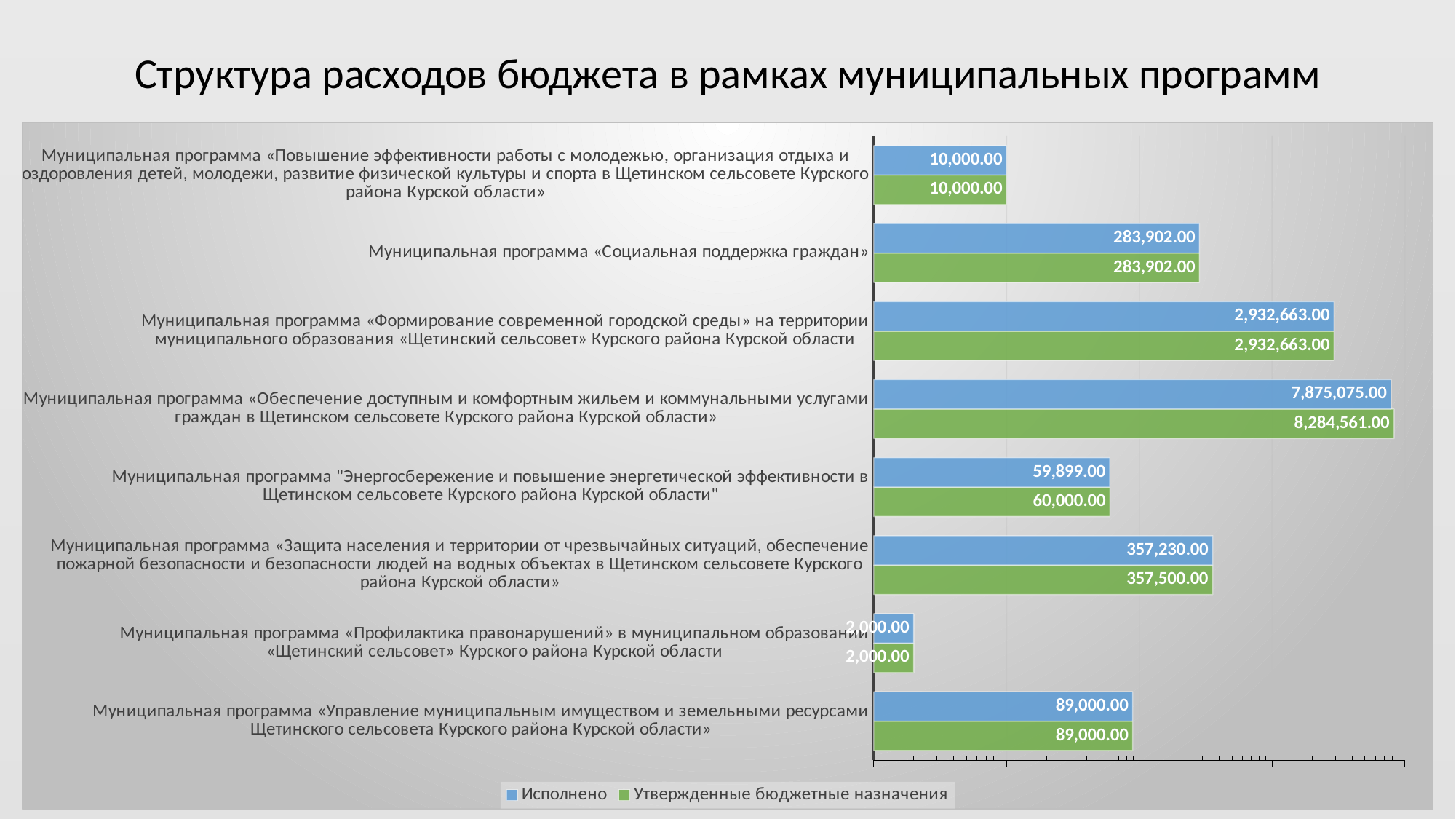

# Структура расходов бюджета в рамках муниципальных программ

### Chart

| Category | Утвержденные бюджетные назначения | Исполнено |
|---|---|---|
| Муниципальная программа «Управление муниципальным имуществом и земельными ресурсами Щетинского сельсовета Курского района Курской области» | 89000.0 | 89000.0 |
| Муниципальная программа «Профилактика правонарушений» в муниципальном образовании «Щетинский сельсовет» Курского района Курской области | 2000.0 | 2000.0 |
| Муниципальная программа «Защита населения и территории от чрезвычайных ситуаций, обеспечение пожарной безопасности и безопасности людей на водных объектах в Щетинском сельсовете Курского района Курской области» | 357500.0 | 357230.0 |
| Муниципальная программа "Энергосбережение и повышение энергетической эффективности в Щетинском сельсовете Курского района Курской области" | 60000.0 | 59899.0 |
| Муниципальная программа «Обеспечение доступным и комфортным жильем и коммунальными услугами граждан в Щетинском сельсовете Курского района Курской области» | 8284561.0 | 7875075.0 |
| Муниципальная программа «Формирование современной городской среды» на территории муниципального образования «Щетинский сельсовет» Курского района Курской области | 2932663.0 | 2932663.0 |
| Муниципальная программа «Социальная поддержка граждан» | 283902.0 | 283902.0 |
| Муниципальная программа «Повышение эффективности работы с молодежью, организация отдыха и оздоровления детей, молодежи, развитие физической культуры и спорта в Щетинском сельсовете Курского района Курской области» | 10000.0 | 10000.0 |